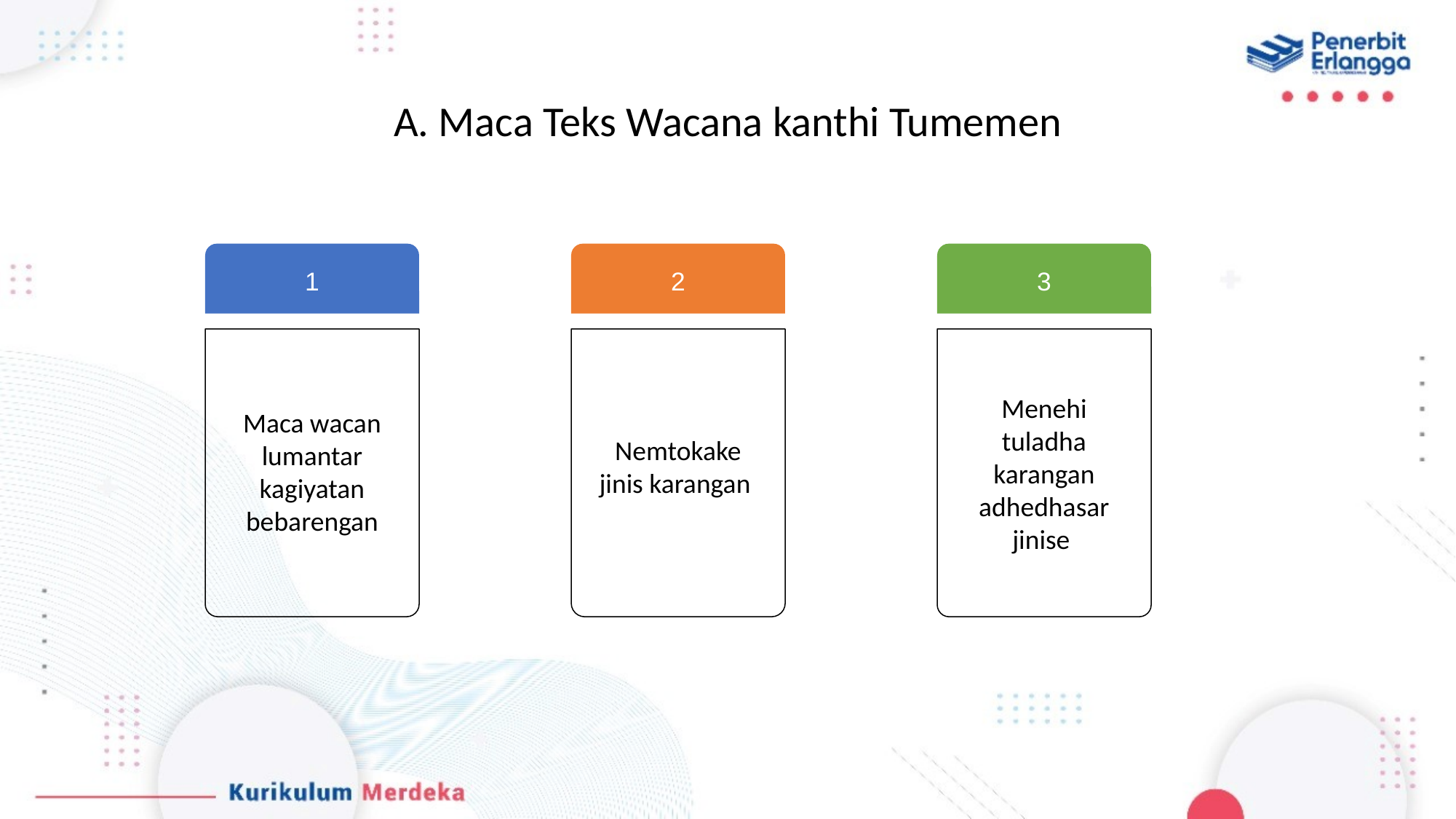

# A. Maca Teks Wacana kanthi Tumemen
1

Maca wacan lumantar kagiyatan bebarengan
2

3

Nemtokake jinis karangan
Menehi tuladha karangan adhedhasar jinise